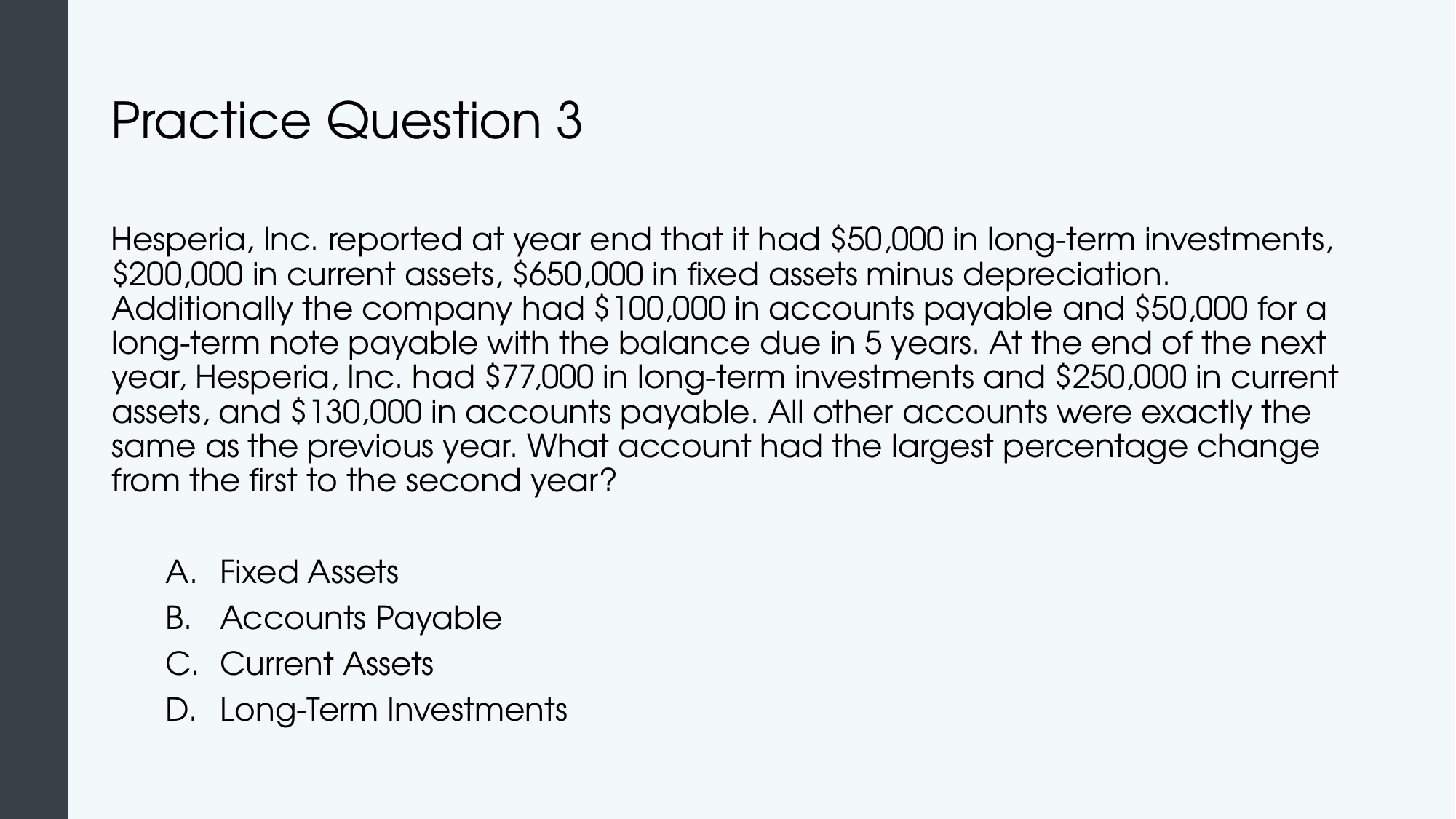

# Practice Question 3
Hesperia, Inc. reported at year end that it had $50,000 in long-term investments, $200,000 in current assets, $650,000 in fixed assets minus depreciation. Additionally the company had $100,000 in accounts payable and $50,000 for a long-term note payable with the balance due in 5 years. At the end of the next year, Hesperia, Inc. had $77,000 in long-term investments and $250,000 in current assets, and $130,000 in accounts payable. All other accounts were exactly the same as the previous year. What account had the largest percentage change from the first to the second year?

Fixed Assets
Accounts Payable
Current Assets
Long-Term Investments